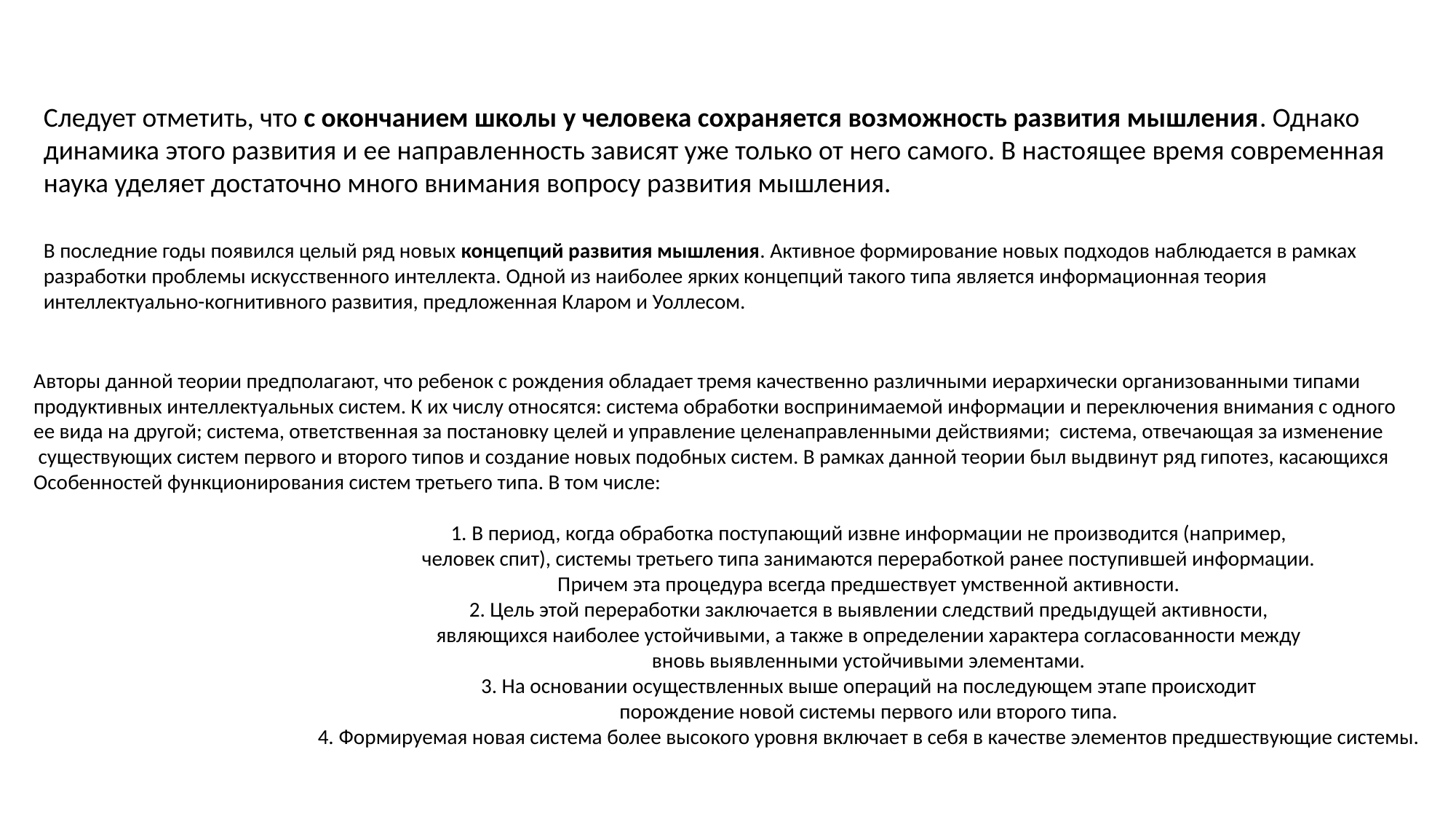

Следует отметить, что с окончанием школы у человека сохраняется возможность развития мышления. Однако динамика этого развития и ее направленность зависят уже только от него самого. В настоящее время современная наука уделяет достаточно много внимания вопросу развития мышления.
В последние годы появился целый ряд новых концепций развития мышления. Активное формирование новых подходов наблюдается в рамках разработки проблемы искусственного интеллекта. Одной из наиболее ярких концепций такого типа является информационная теория интеллектуально-когнитивного развития, предложенная Кларом и Уоллесом.
Авторы данной теории предполагают, что ребенок с рождения обладает тремя качественно различными иерархически организованными типами
продуктивных интеллектуальных систем. К их числу относятся: система обработки воспринимаемой информации и переключения внимания с одного
ее вида на другой; система, ответственная за постановку целей и управление целенаправленными действиями;  система, отвечающая за изменение
 существующих систем первого и второго типов и создание новых подобных систем. В рамках данной теории был выдвинут ряд гипотез, касающихся
Особенностей функционирования систем третьего типа. В том числе:

1. В период, когда обработка поступающий извне информации не производится (например,
человек спит), системы третьего типа занимаются переработкой ранее поступившей информации.
Причем эта процедура всегда предшествует умственной активности.
2. Цель этой переработки заключается в выявлении следствий предыдущей активности,
являющихся наиболее устойчивыми, а также в определении характера согласованности между
вновь выявленными устойчивыми элементами.
3. На основании осуществленных выше операций на последующем этапе происходит
порождение новой системы первого или второго типа.
4. Формируемая новая система более высокого уровня включает в себя в качестве элементов предшествующие системы.